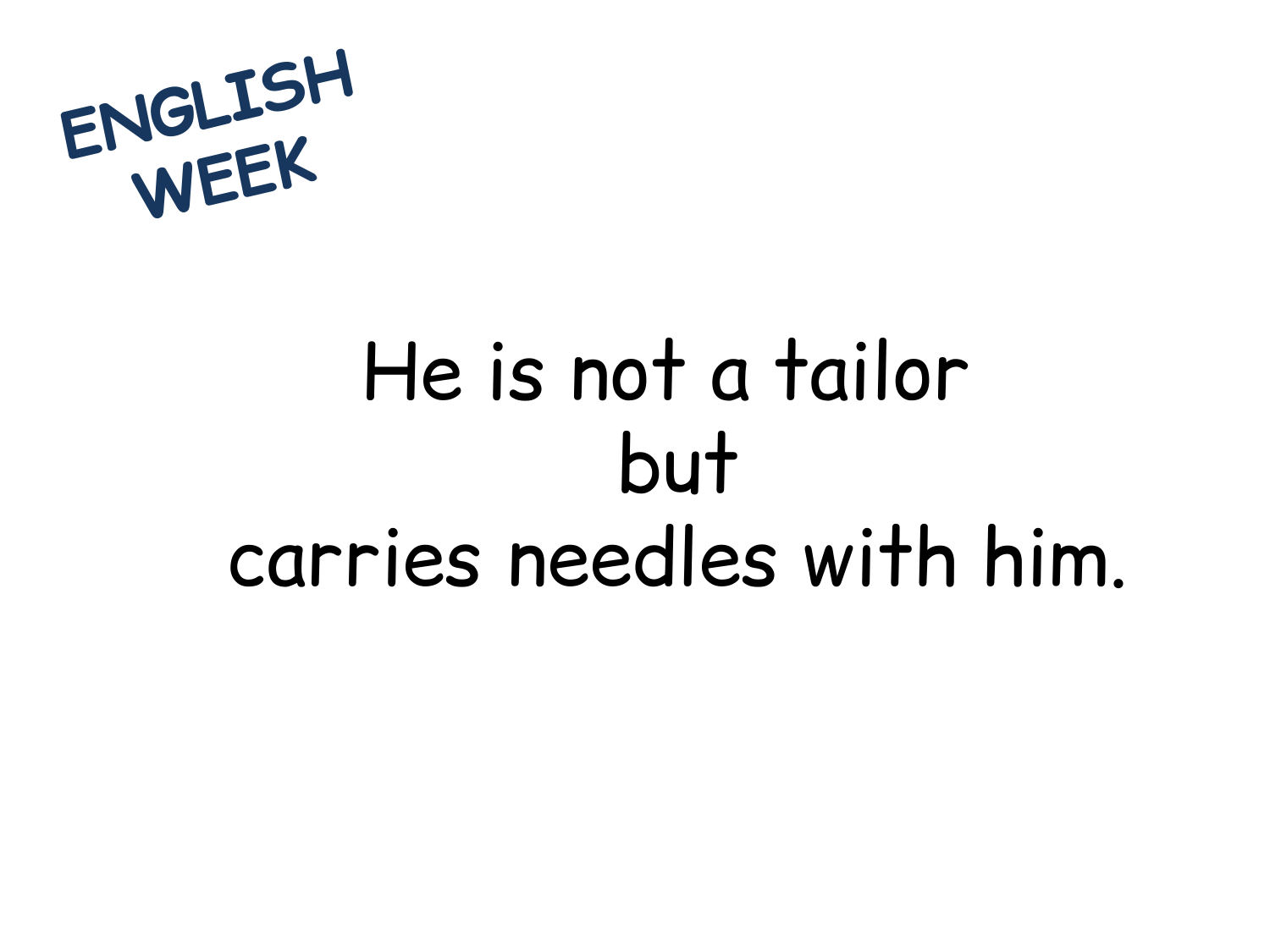

English week
# He is not a tailor but carries needles with him.